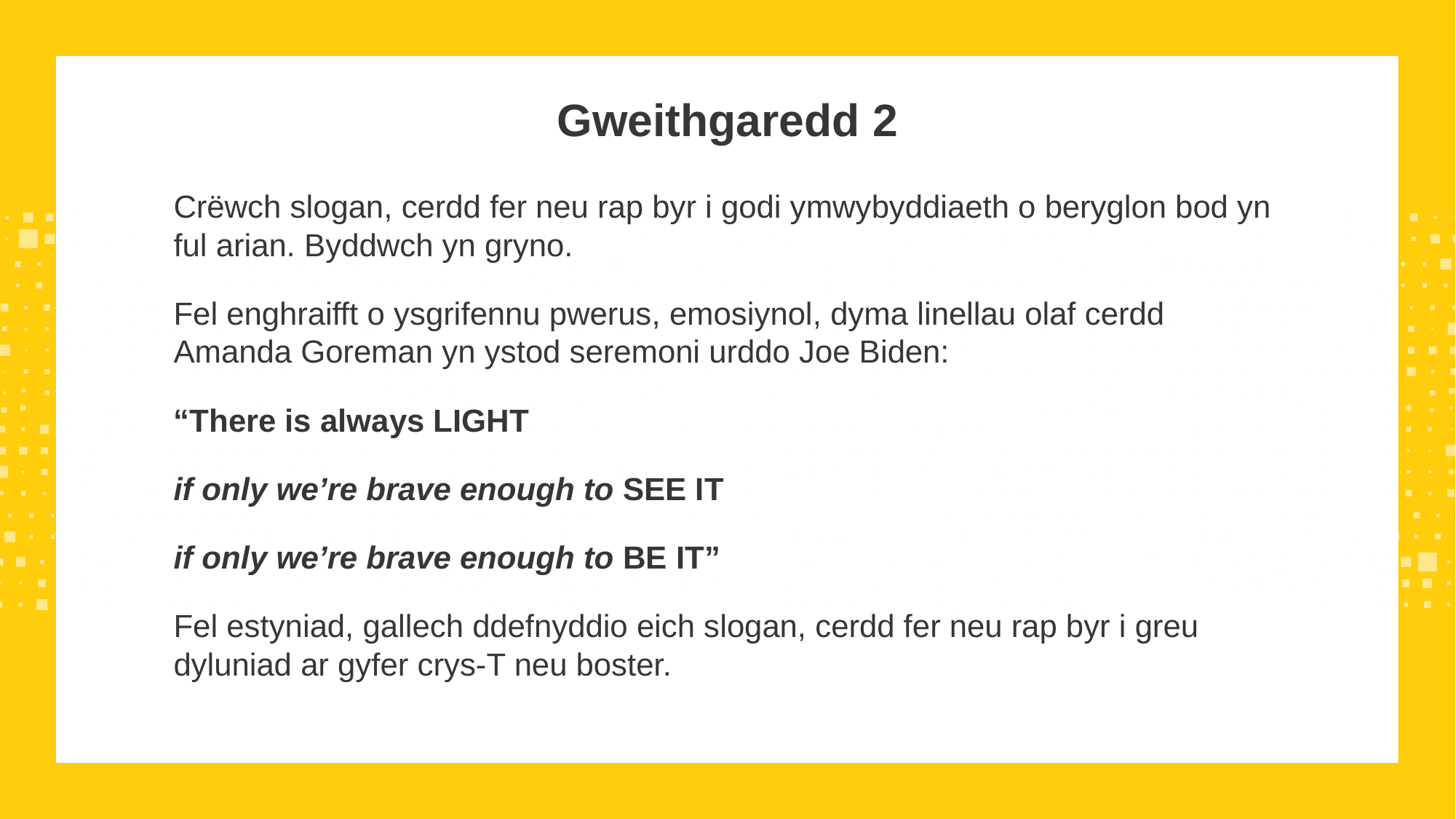

Gweithgaredd 2
Crëwch slogan, cerdd fer neu rap byr i godi ymwybyddiaeth o beryglon bod yn ful arian. Byddwch yn gryno.
Fel enghraifft o ysgrifennu pwerus, emosiynol, dyma linellau olaf cerdd Amanda Goreman yn ystod seremoni urddo Joe Biden:
“There is always LIGHT
if only we’re brave enough to SEE IT
if only we’re brave enough to BE IT”
Fel estyniad, gallech ddefnyddio eich slogan, cerdd fer neu rap byr i greu dyluniad ar gyfer crys-T neu boster.